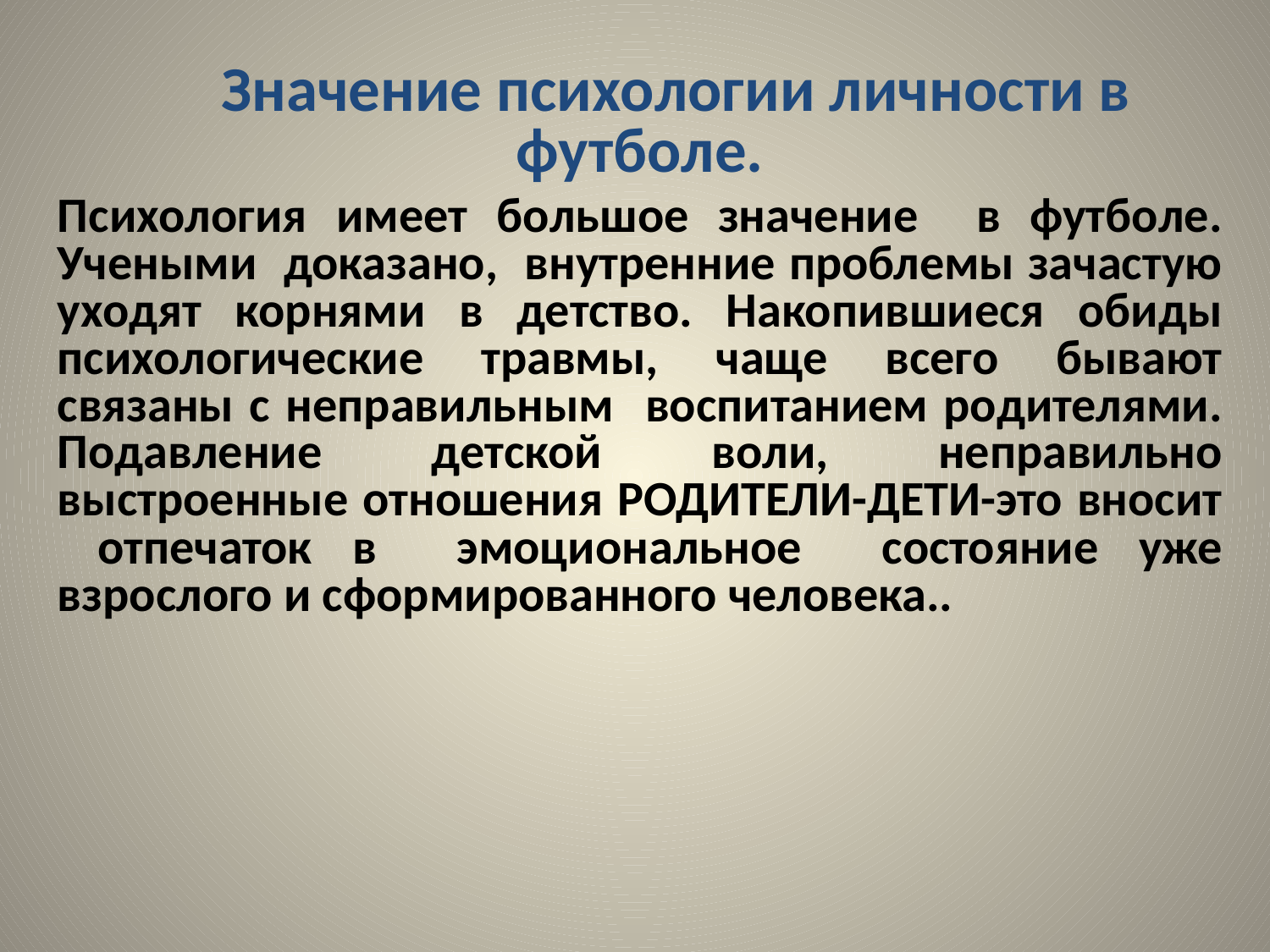

Значение психологии личности в футболе.
Психология имеет большое значение  в футболе. Учеными  доказано,  внутренние проблемы зачастую уходят корнями в детство. Накопившиеся обиды психологические травмы, чаще всего бывают связаны с неправильным  воспитанием родителями. Подавление детской воли, неправильно выстроенные отношения РОДИТЕЛИ-ДЕТИ-это вносит  отпечаток в  эмоциональное  состояние уже взрослого и сформированного человека..